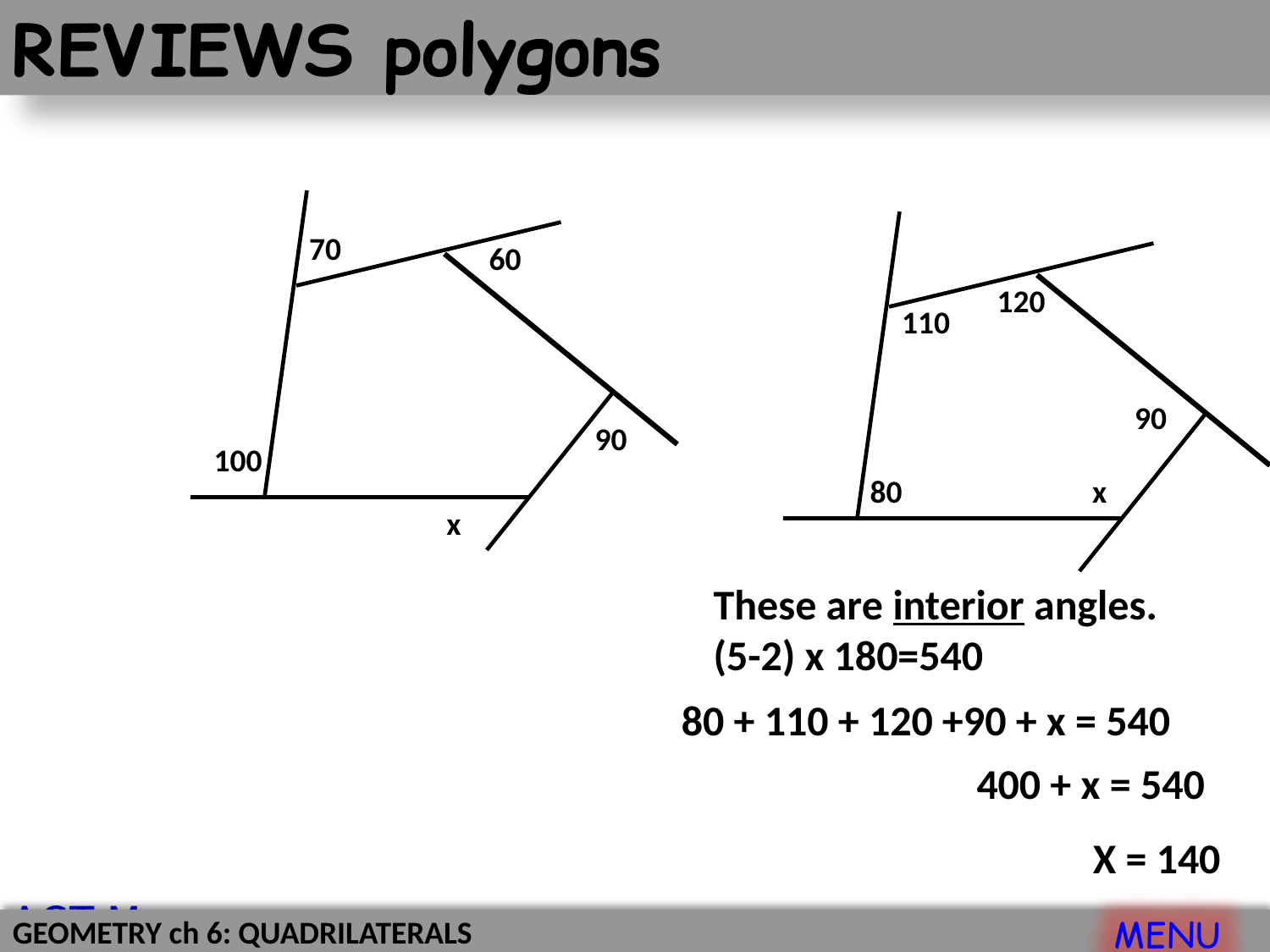

REVIEWS polygons

70
60

90
100

x

120

110
90

80
x

These are interior angles.
(5-2) x 180=540
80 + 110 + 120 +90 + x = 540
400 + x = 540
X = 140
ACT Menu
MENU
GEOMETRY ch 6: QUADRILATERALS